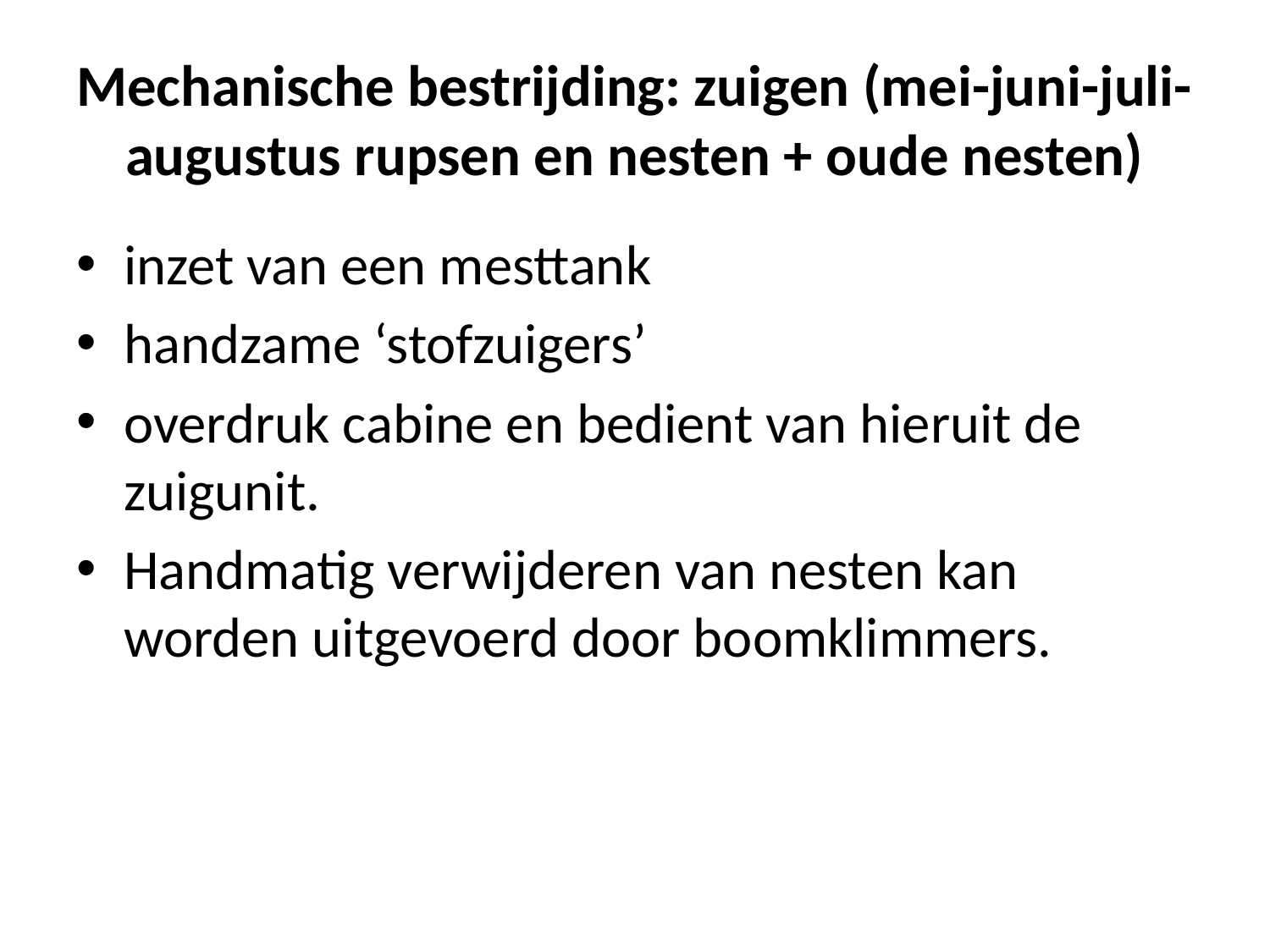

# Mechanische bestrijding: zuigen (mei-juni-juli-augustus rupsen en nesten + oude nesten)
inzet van een mesttank
handzame ‘stofzuigers’
overdruk cabine en bedient van hieruit de zuigunit.
Handmatig verwijderen van nesten kan worden uitgevoerd door boomklimmers.